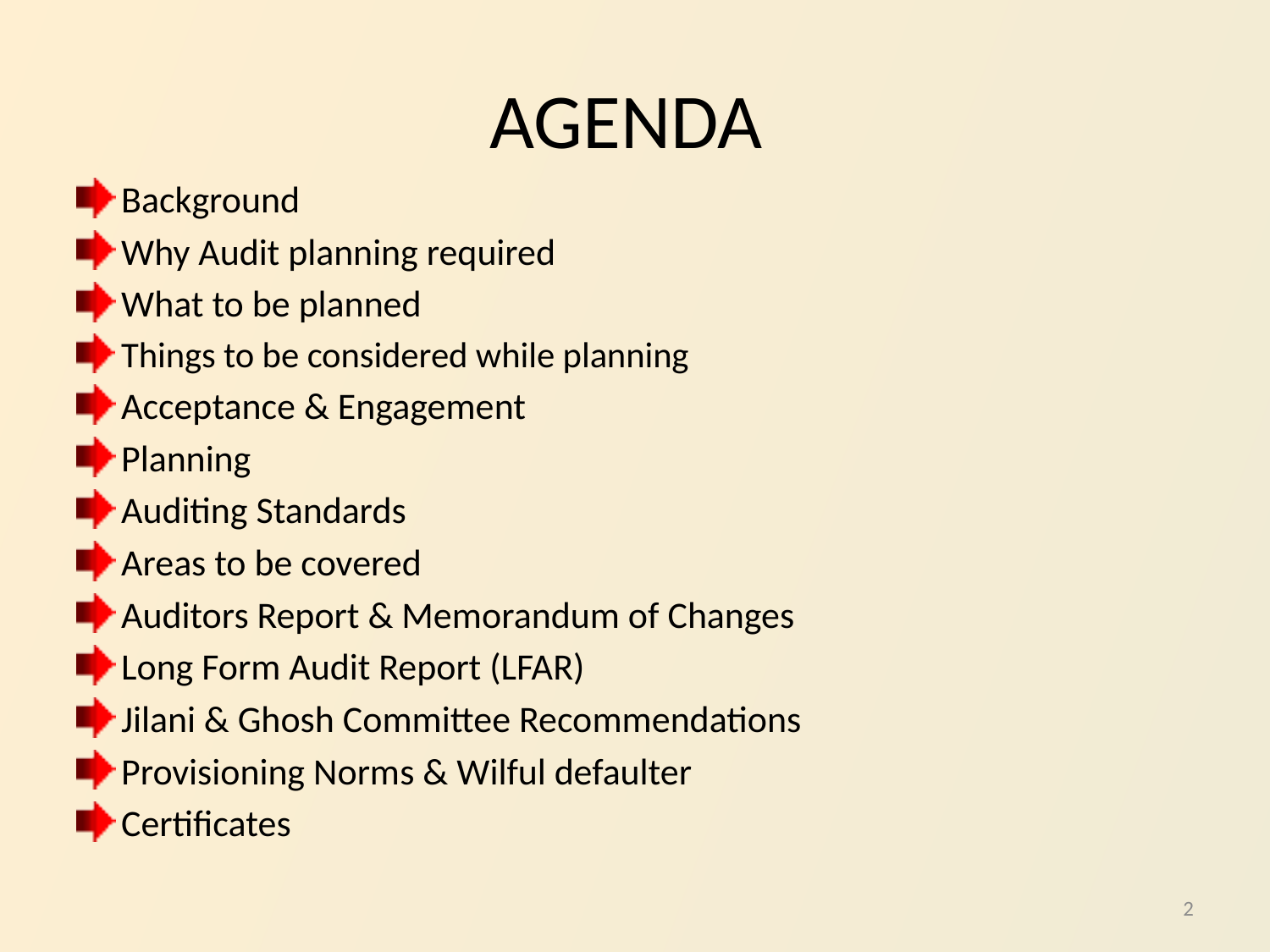

# AGENDA
Background
Why Audit planning required
What to be planned
Things to be considered while planning
Acceptance & Engagement
Planning
Auditing Standards
Areas to be covered
Auditors Report & Memorandum of Changes
Long Form Audit Report (LFAR)
Jilani & Ghosh Committee Recommendations
Provisioning Norms & Wilful defaulter
Certificates

2